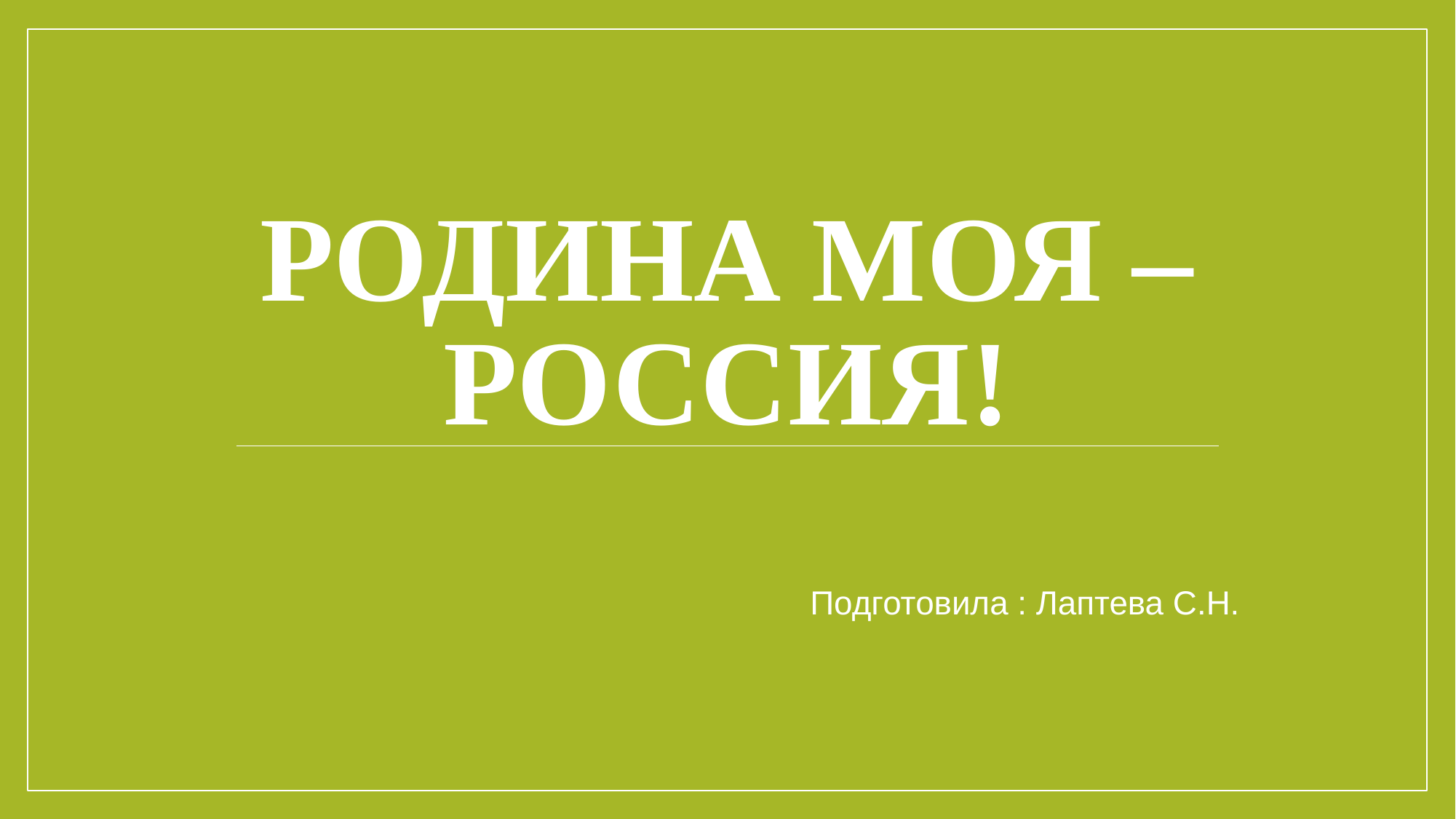

# Родина моя – Россия!

Подготовила : Лаптева С.Н.